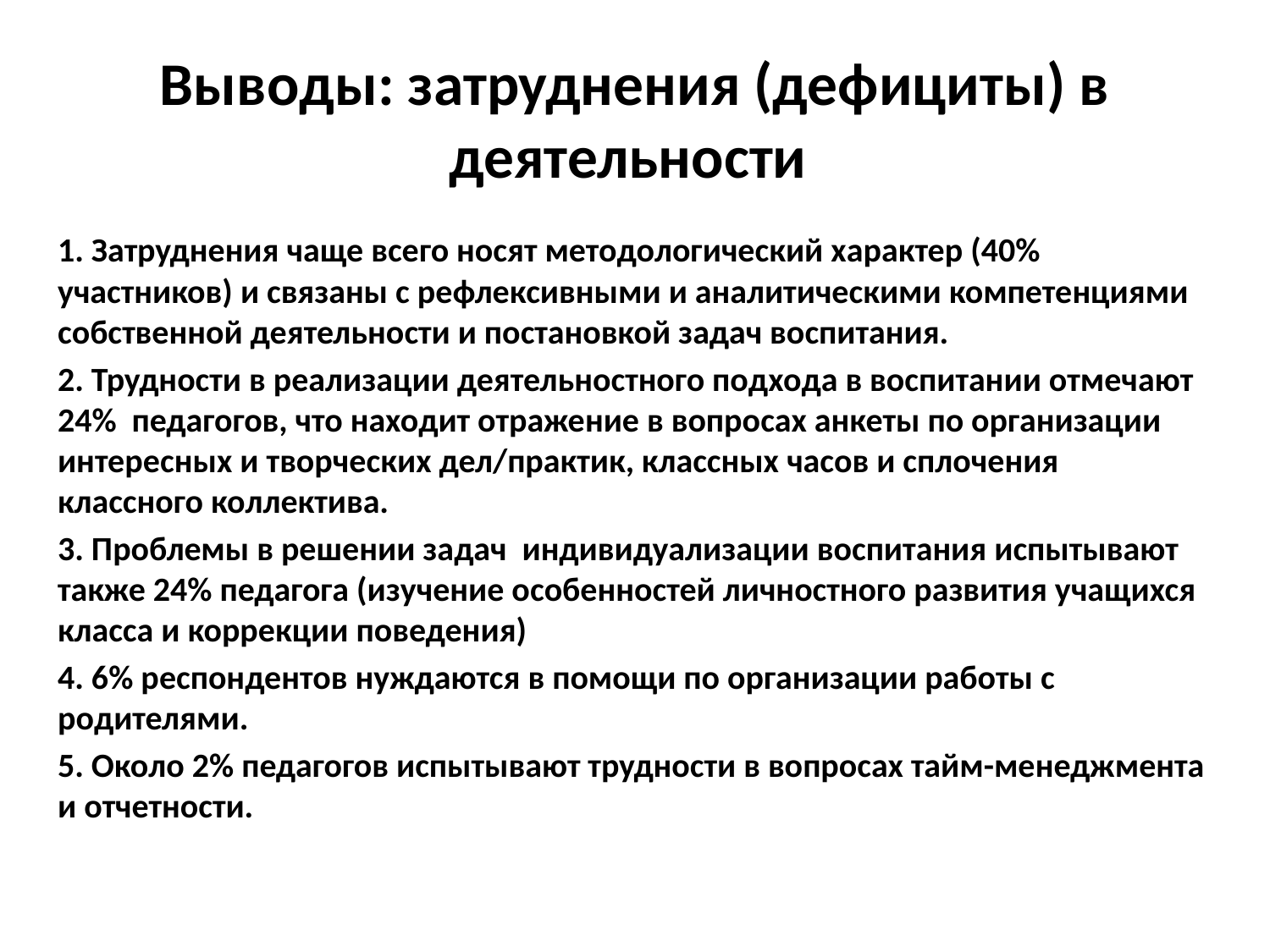

# Выводы: затруднения (дефициты) в деятельности
1. Затруднения чаще всего носят методологический характер (40% участников) и связаны с рефлексивными и аналитическими компетенциями собственной деятельности и постановкой задач воспитания.
2. Трудности в реализации деятельностного подхода в воспитании отмечают 24%  педагогов, что находит отражение в вопросах анкеты по организации интересных и творческих дел/практик, классных часов и сплочения классного коллектива.
3. Проблемы в решении задач  индивидуализации воспитания испытывают также 24% педагога (изучение особенностей личностного развития учащихся класса и коррекции поведения)
4. 6% респондентов нуждаются в помощи по организации работы с родителями.
5. Около 2% педагогов испытывают трудности в вопросах тайм-менеджмента и отчетности.